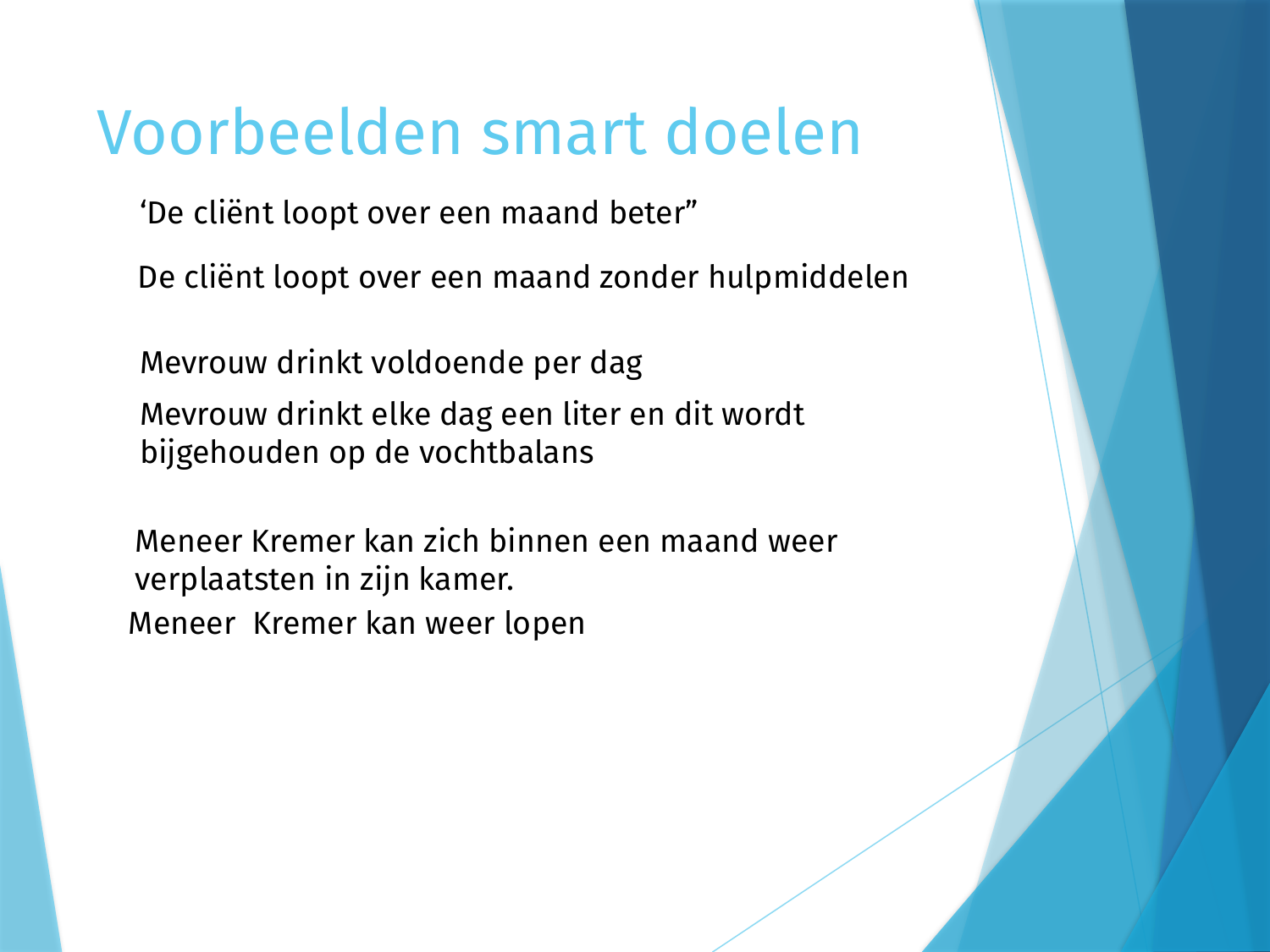

# Voorbeelden smart doelen
‘De cliënt loopt over een maand beter”

De cliënt loopt over een maand zonder hulpmiddelen
Mevrouw drinkt voldoende per dag
Mevrouw drinkt elke dag een liter en dit wordt bijgehouden op de vochtbalans

Meneer Kremer kan zich binnen een maand weer verplaatsten in zijn kamer.
Meneer  Kremer kan weer lopen